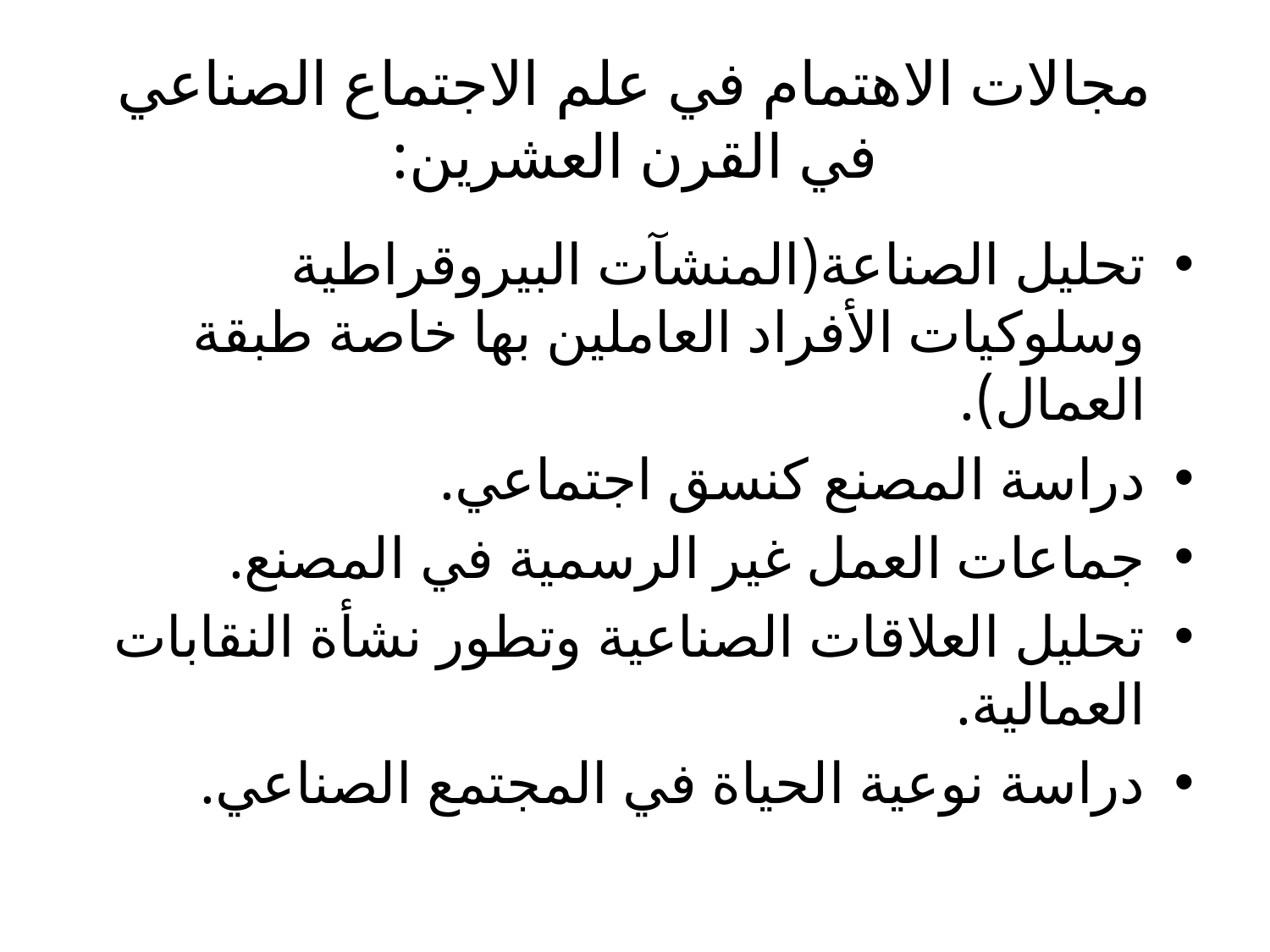

# مجالات الاهتمام في علم الاجتماع الصناعي في القرن العشرين:
تحليل الصناعة(المنشآت البيروقراطية وسلوكيات الأفراد العاملين بها خاصة طبقة العمال).
دراسة المصنع كنسق اجتماعي.
جماعات العمل غير الرسمية في المصنع.
تحليل العلاقات الصناعية وتطور نشأة النقابات العمالية.
دراسة نوعية الحياة في المجتمع الصناعي.